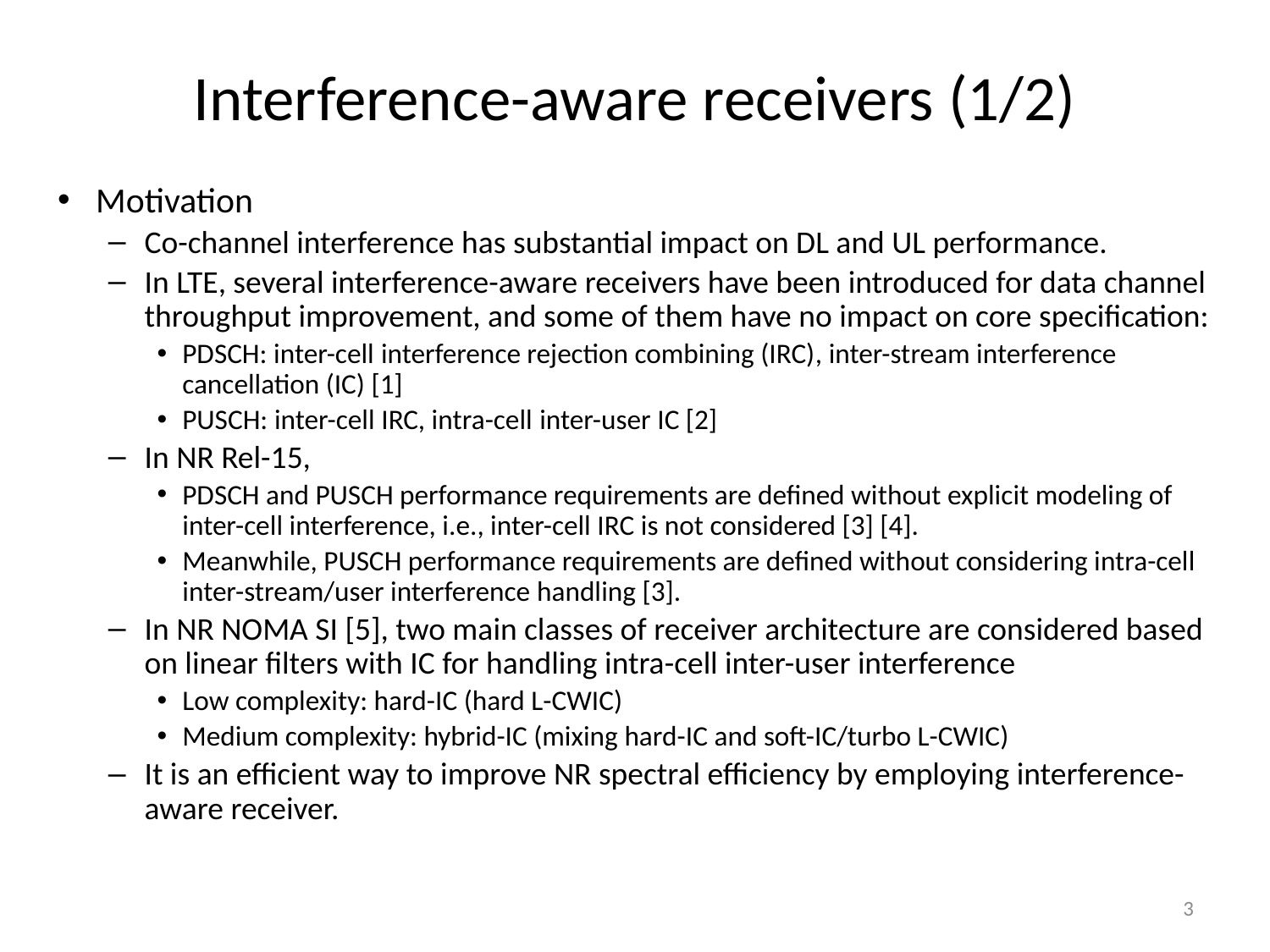

# Interference-aware receivers (1/2)
Motivation
Co-channel interference has substantial impact on DL and UL performance.
In LTE, several interference-aware receivers have been introduced for data channel throughput improvement, and some of them have no impact on core specification:
PDSCH: inter-cell interference rejection combining (IRC), inter-stream interference cancellation (IC) [1]
PUSCH: inter-cell IRC, intra-cell inter-user IC [2]
In NR Rel-15,
PDSCH and PUSCH performance requirements are defined without explicit modeling of inter-cell interference, i.e., inter-cell IRC is not considered [3] [4].
Meanwhile, PUSCH performance requirements are defined without considering intra-cell inter-stream/user interference handling [3].
In NR NOMA SI [5], two main classes of receiver architecture are considered based on linear filters with IC for handling intra-cell inter-user interference
Low complexity: hard-IC (hard L-CWIC)
Medium complexity: hybrid-IC (mixing hard-IC and soft-IC/turbo L-CWIC)
It is an efficient way to improve NR spectral efficiency by employing interference-aware receiver.
3